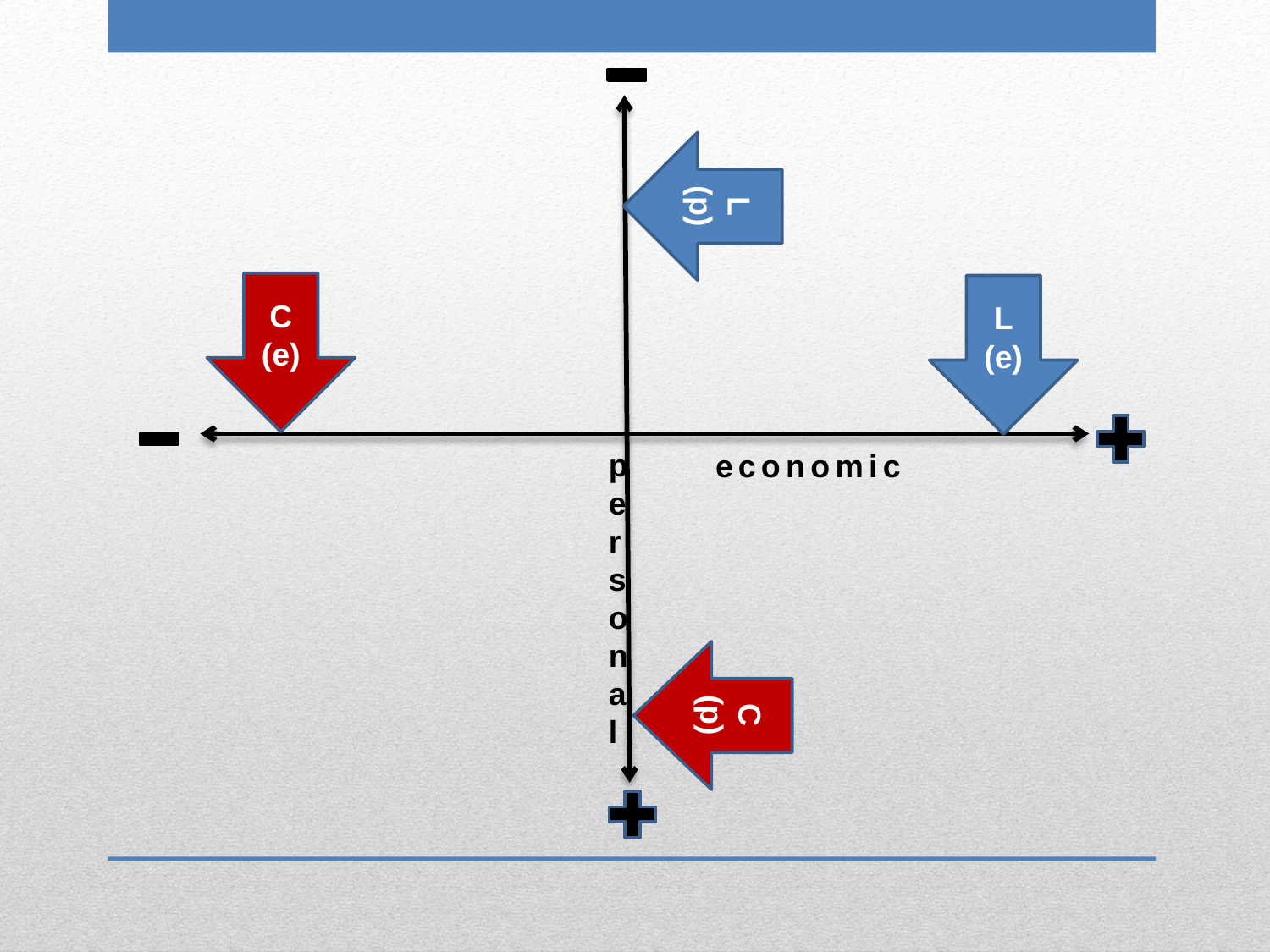

L
(p)
C
(e)
L
(e)

economic
personal
C
(p)